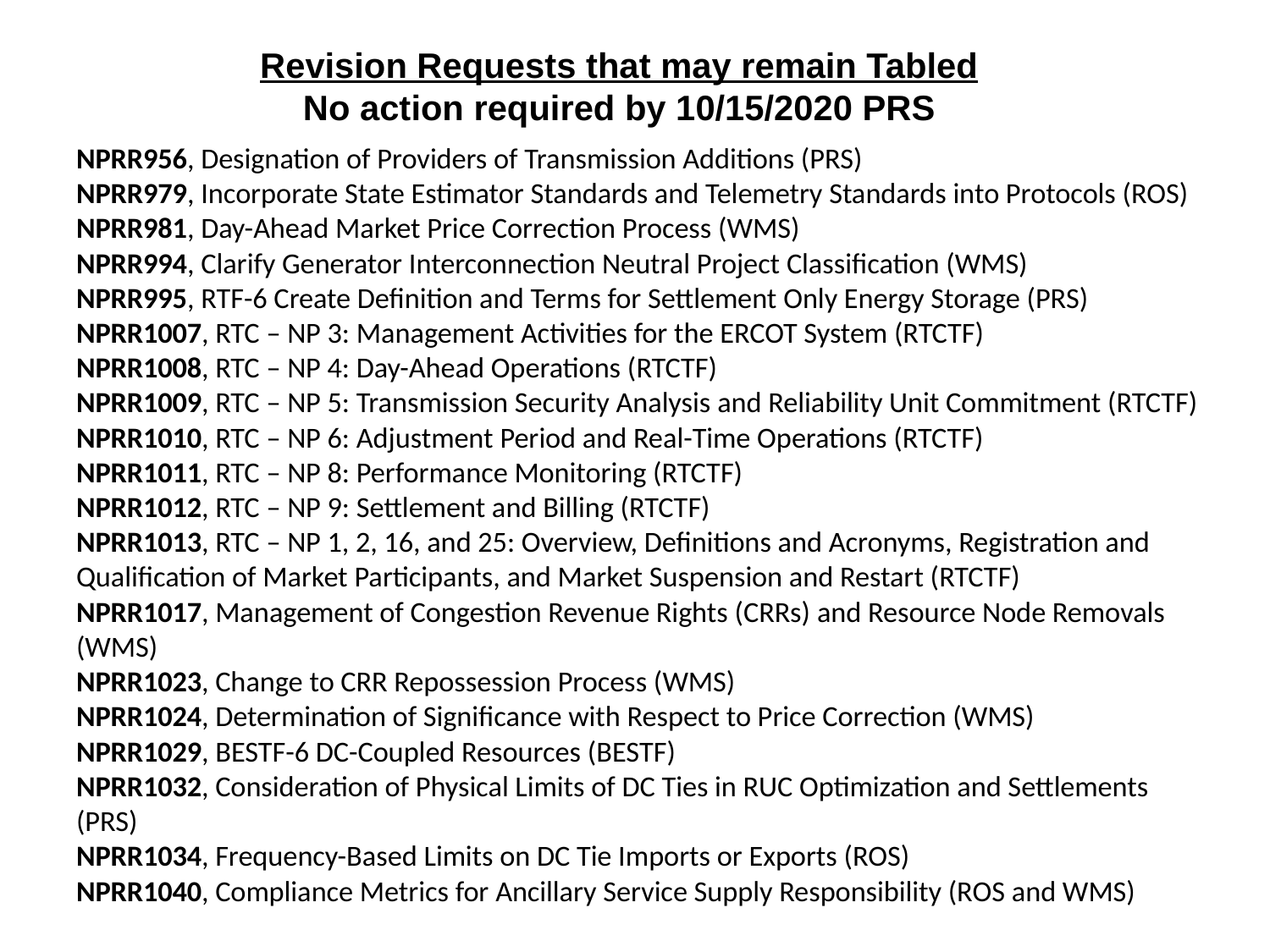

# Revision Requests that may remain Tabled No action required by 10/15/2020 PRS

NPRR956, Designation of Providers of Transmission Additions (PRS)
NPRR979, Incorporate State Estimator Standards and Telemetry Standards into Protocols (ROS)
NPRR981, Day-Ahead Market Price Correction Process (WMS)
NPRR994, Clarify Generator Interconnection Neutral Project Classification (WMS)
NPRR995, RTF-6 Create Definition and Terms for Settlement Only Energy Storage (PRS)
NPRR1007, RTC – NP 3: Management Activities for the ERCOT System (RTCTF)
NPRR1008, RTC – NP 4: Day-Ahead Operations (RTCTF)
NPRR1009, RTC – NP 5: Transmission Security Analysis and Reliability Unit Commitment (RTCTF)
NPRR1010, RTC – NP 6: Adjustment Period and Real-Time Operations (RTCTF)
NPRR1011, RTC – NP 8: Performance Monitoring (RTCTF)
NPRR1012, RTC – NP 9: Settlement and Billing (RTCTF)
NPRR1013, RTC – NP 1, 2, 16, and 25: Overview, Definitions and Acronyms, Registration and Qualification of Market Participants, and Market Suspension and Restart (RTCTF)
NPRR1017, Management of Congestion Revenue Rights (CRRs) and Resource Node Removals (WMS)
NPRR1023, Change to CRR Repossession Process (WMS)
NPRR1024, Determination of Significance with Respect to Price Correction (WMS)
NPRR1029, BESTF-6 DC-Coupled Resources (BESTF)
NPRR1032, Consideration of Physical Limits of DC Ties in RUC Optimization and Settlements (PRS)
NPRR1034, Frequency-Based Limits on DC Tie Imports or Exports (ROS)
NPRR1040, Compliance Metrics for Ancillary Service Supply Responsibility (ROS and WMS)